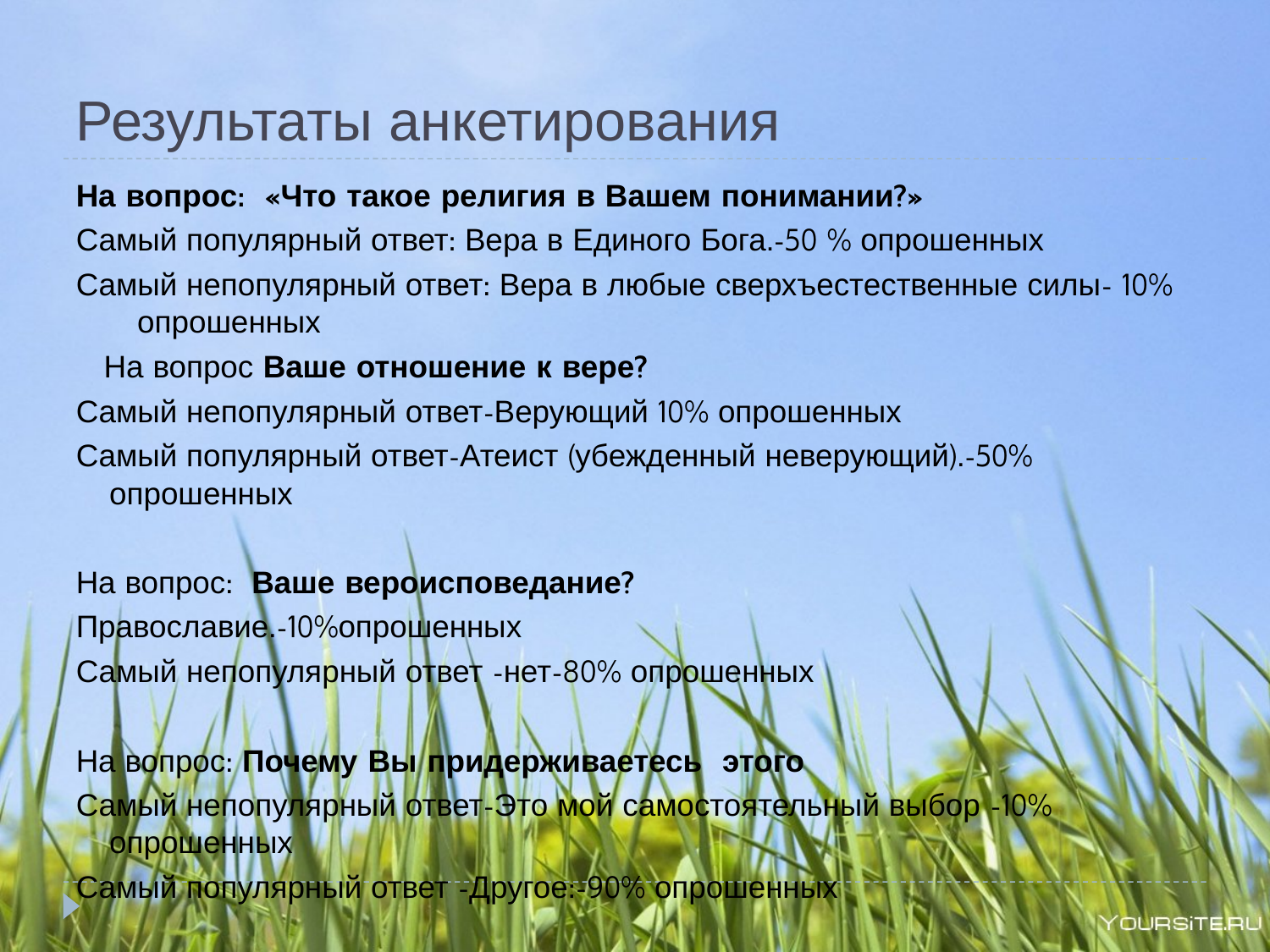

# Результаты анкетирования
На вопрос:  «Что такое религия в Вашем понимании?»
Самый популярный ответ: Вера в Единого Бога.-50 % опрошенных
Самый непопулярный ответ: Вера в любые сверхъестественные силы- 10%      опрошенных
   На вопрос Ваше отношение к вере?
Самый непопулярный ответ-Верующий 10% опрошенных
Самый популярный ответ-Атеист (убежденный неверующий).-50% опрошенных

На вопрос:  Ваше вероисповедание?
Православие.-10%опрошенных
Самый непопулярный ответ -нет-80% опрошенных

На вопрос: Почему Вы придерживаетесь  этого
Самый непопулярный ответ-Это мой самостоятельный выбор -10% опрошенных
Самый популярный ответ -Другое:-90% опрошенных